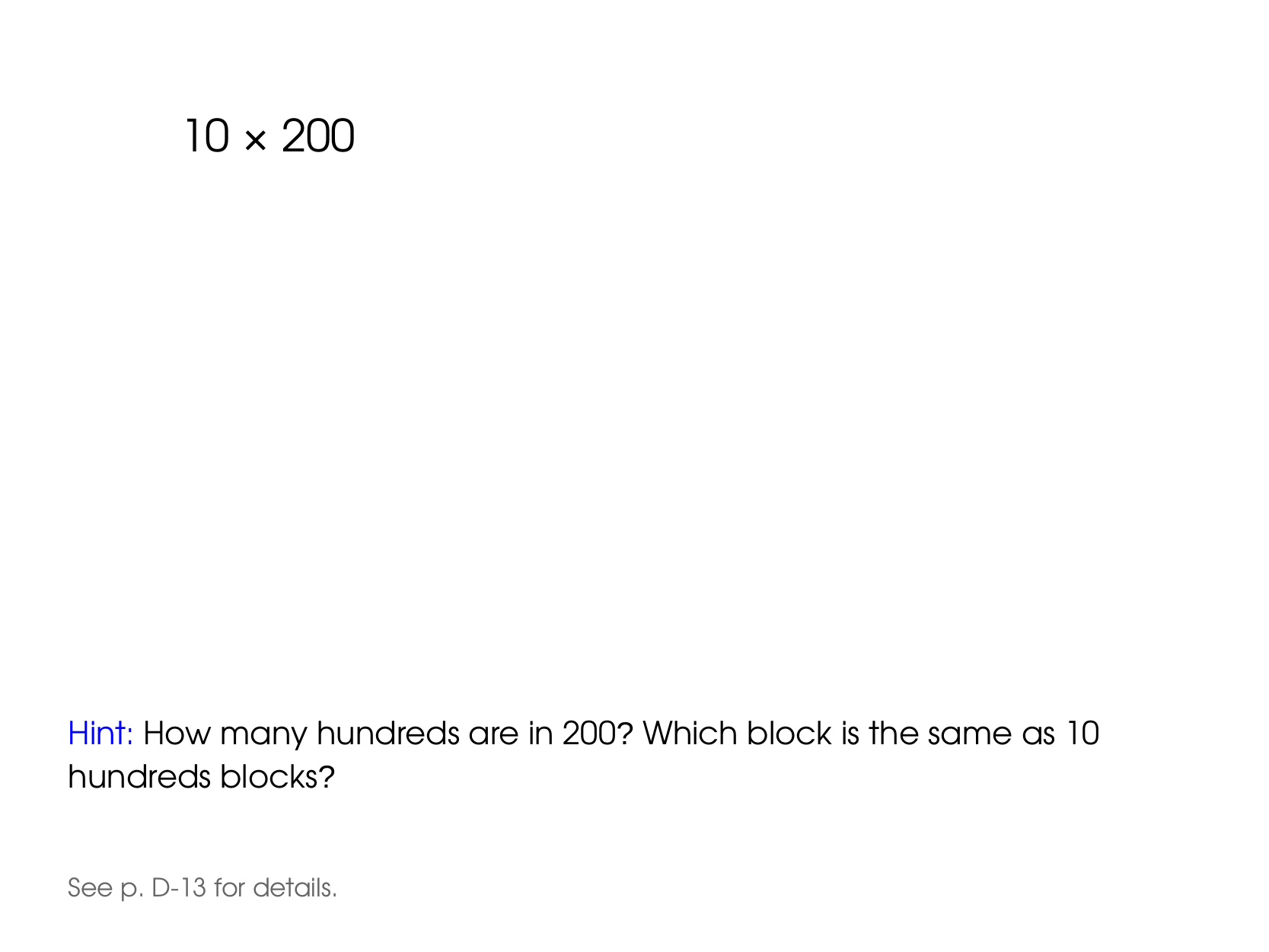

10 × 200
Hint: How many hundreds are in 200? Which block is the same as 10 hundreds blocks?
See p. D-13 for details.